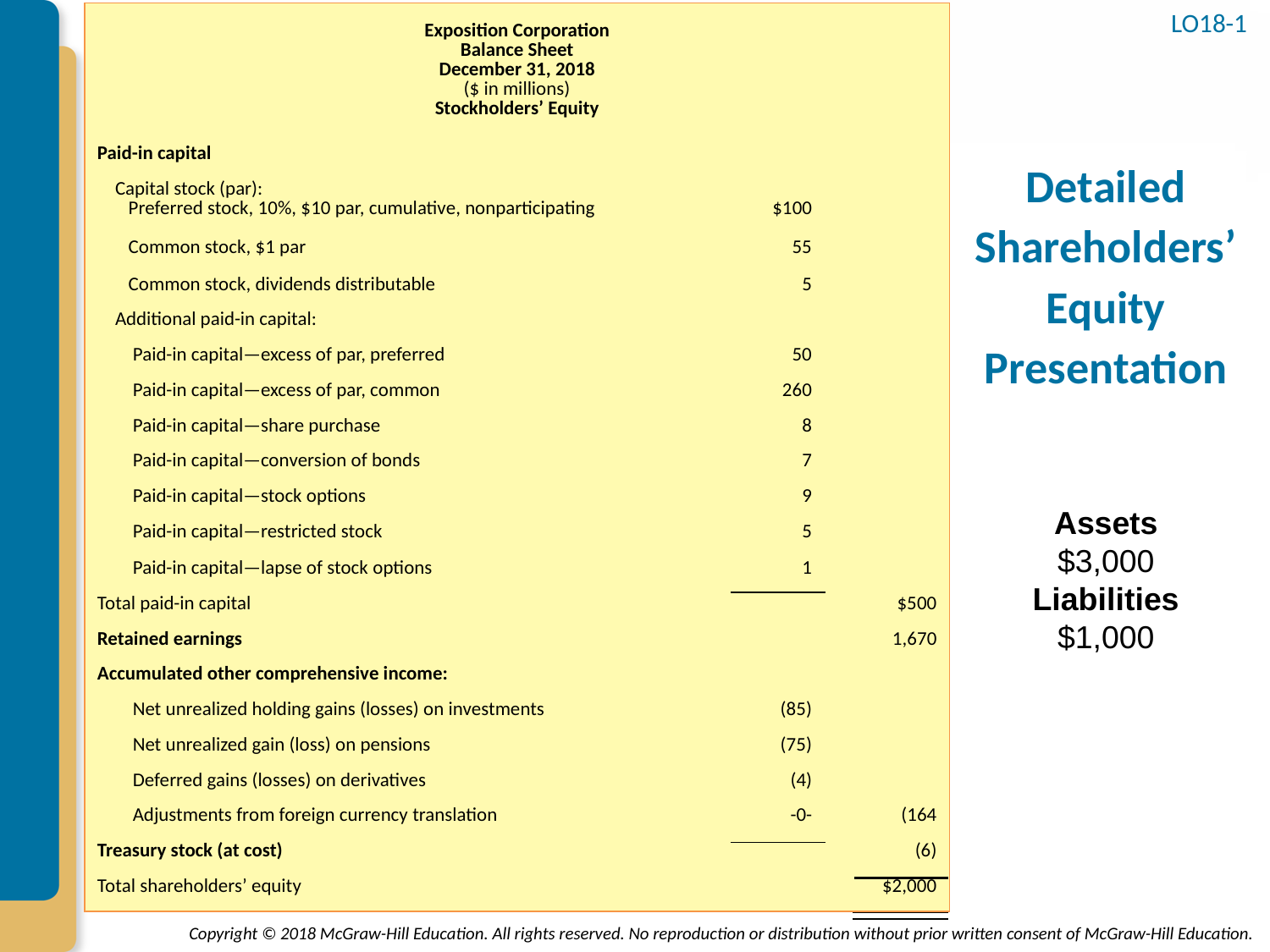

LO18-1
| Exposition Corporation Balance Sheet December 31, 2018 ($ in millions) Stockholders’ Equity |  |  |
| --- | --- | --- |
| Paid-in capital |  |  |
| Capital stock (par): Preferred stock, 10%, $10 par, cumulative, nonparticipating | $100 |  |
| Common stock, $1 par | 55 |  |
| Common stock, dividends distributable | 5 |  |
| Additional paid-in capital: |  |  |
| Paid-in capital—excess of par, preferred | 50 |  |
| Paid-in capital—excess of par, common | 260 |  |
| Paid-in capital—share purchase | 8 |  |
| Paid-in capital—conversion of bonds | 7 |  |
| Paid-in capital—stock options | 9 |  |
| Paid-in capital—restricted stock | 5 |  |
| Paid-in capital—lapse of stock options | 1 |  |
| Total paid-in capital |  | $500 |
| Retained earnings |  | 1,670 |
| Accumulated other comprehensive income: |  |  |
| Net unrealized holding gains (losses) on investments | (85) |  |
| Net unrealized gain (loss) on pensions | (75) |  |
| Deferred gains (losses) on derivatives | (4) |  |
| Adjustments from foreign currency translation | -0- | (164 |
| Treasury stock (at cost) |  | (6) |
| Total shareholders’ equity |  | $2,000 |
# Detailed Shareholders’ Equity Presentation
Assets
$3,000
Liabilities
$1,000